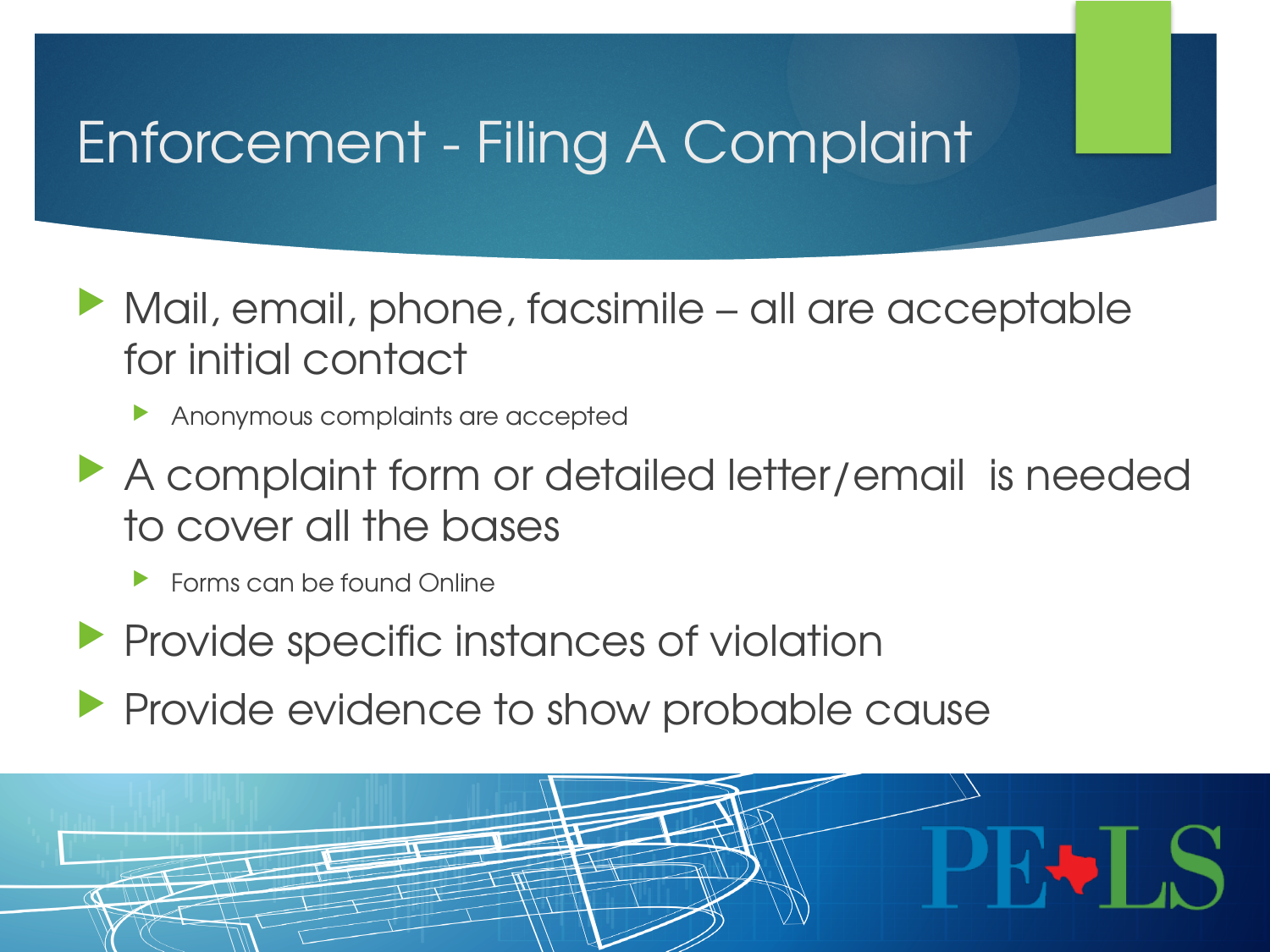

# Enforcement - Filing A Complaint
Mail, email, phone, facsimile – all are acceptable for initial contact
Anonymous complaints are accepted
A complaint form or detailed letter/email  is needed to cover all the bases
Forms can be found Online
Provide specific instances of violation
Provide evidence to show probable cause